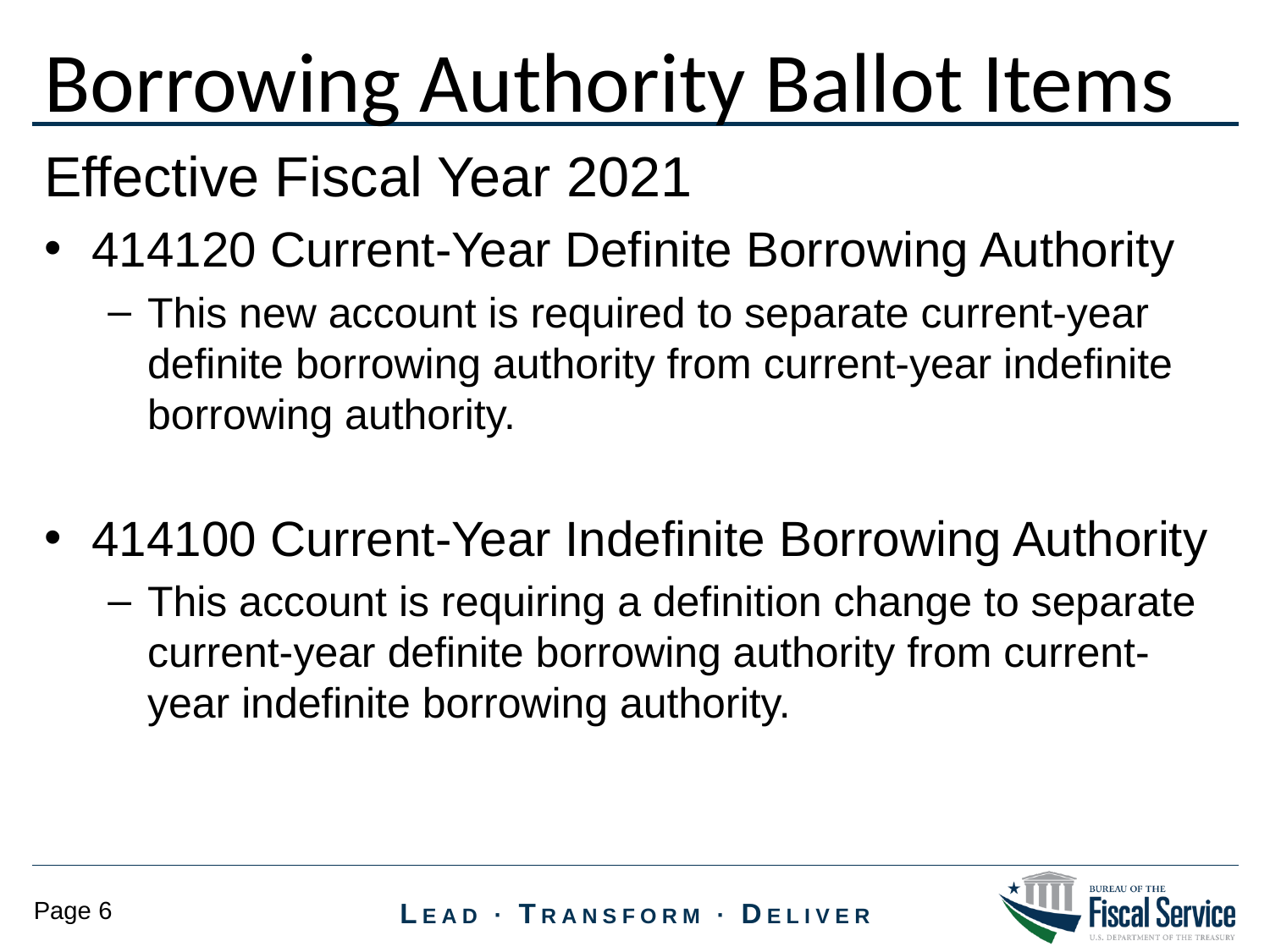

Borrowing Authority Ballot Items
Effective Fiscal Year 2021
414120 Current-Year Definite Borrowing Authority
This new account is required to separate current-year definite borrowing authority from current-year indefinite borrowing authority.

414100 Current-Year Indefinite Borrowing Authority
This account is requiring a definition change to separate current-year definite borrowing authority from current-year indefinite borrowing authority.